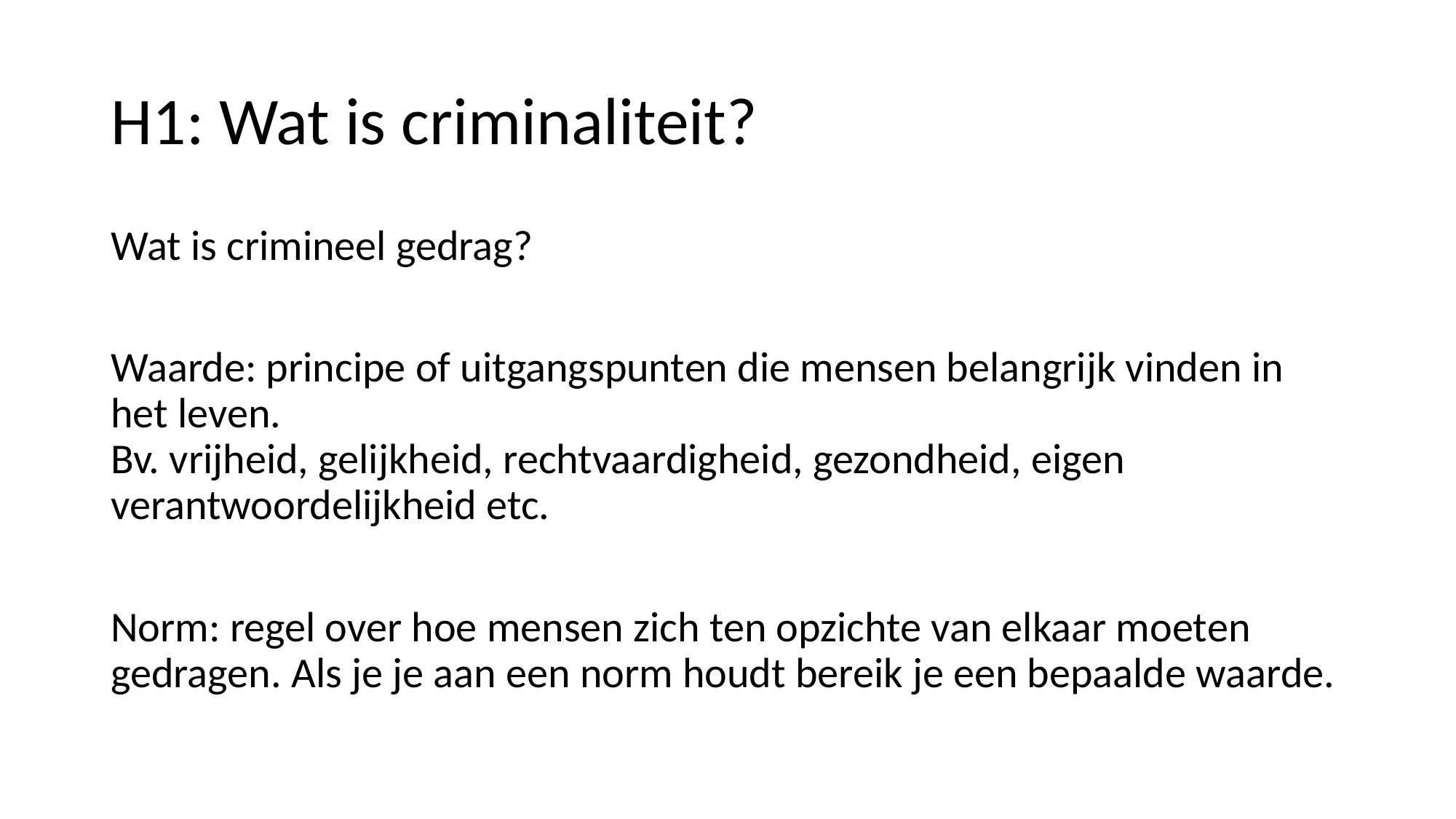

# H1: Wat is criminaliteit?
Wat is crimineel gedrag?

Waarde: principe of uitgangspunten die mensen belangrijk vinden in het leven.
Bv. vrijheid, gelijkheid, rechtvaardigheid, gezondheid, eigen verantwoordelijkheid etc.

Norm: regel over hoe mensen zich ten opzichte van elkaar moeten gedragen. Als je je aan een norm houdt bereik je een bepaalde waarde.